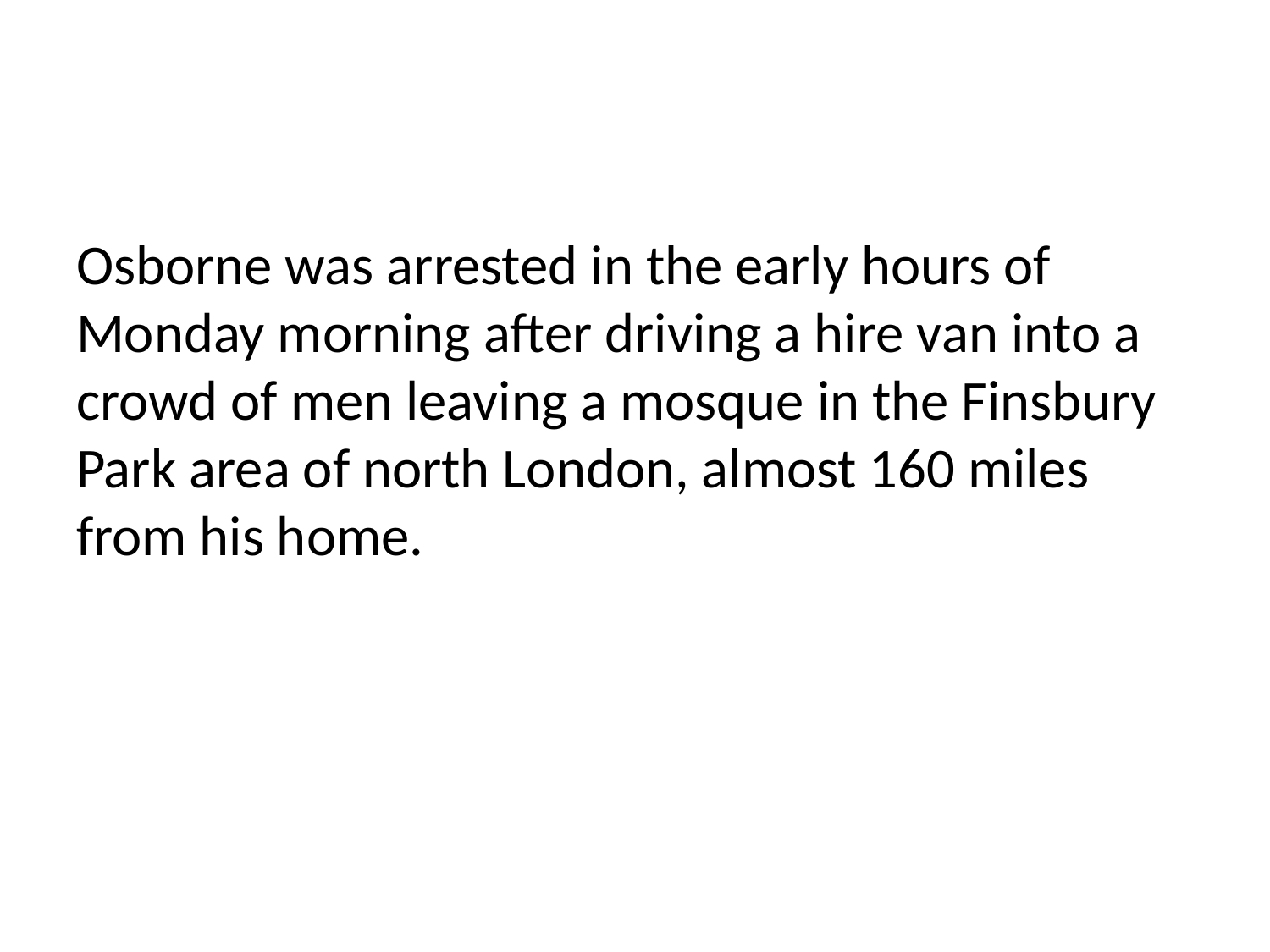

Osborne was arrested in the early hours of Monday morning after driving a hire van into a crowd of men leaving a mosque in the Finsbury Park area of north London, almost 160 miles from his home.